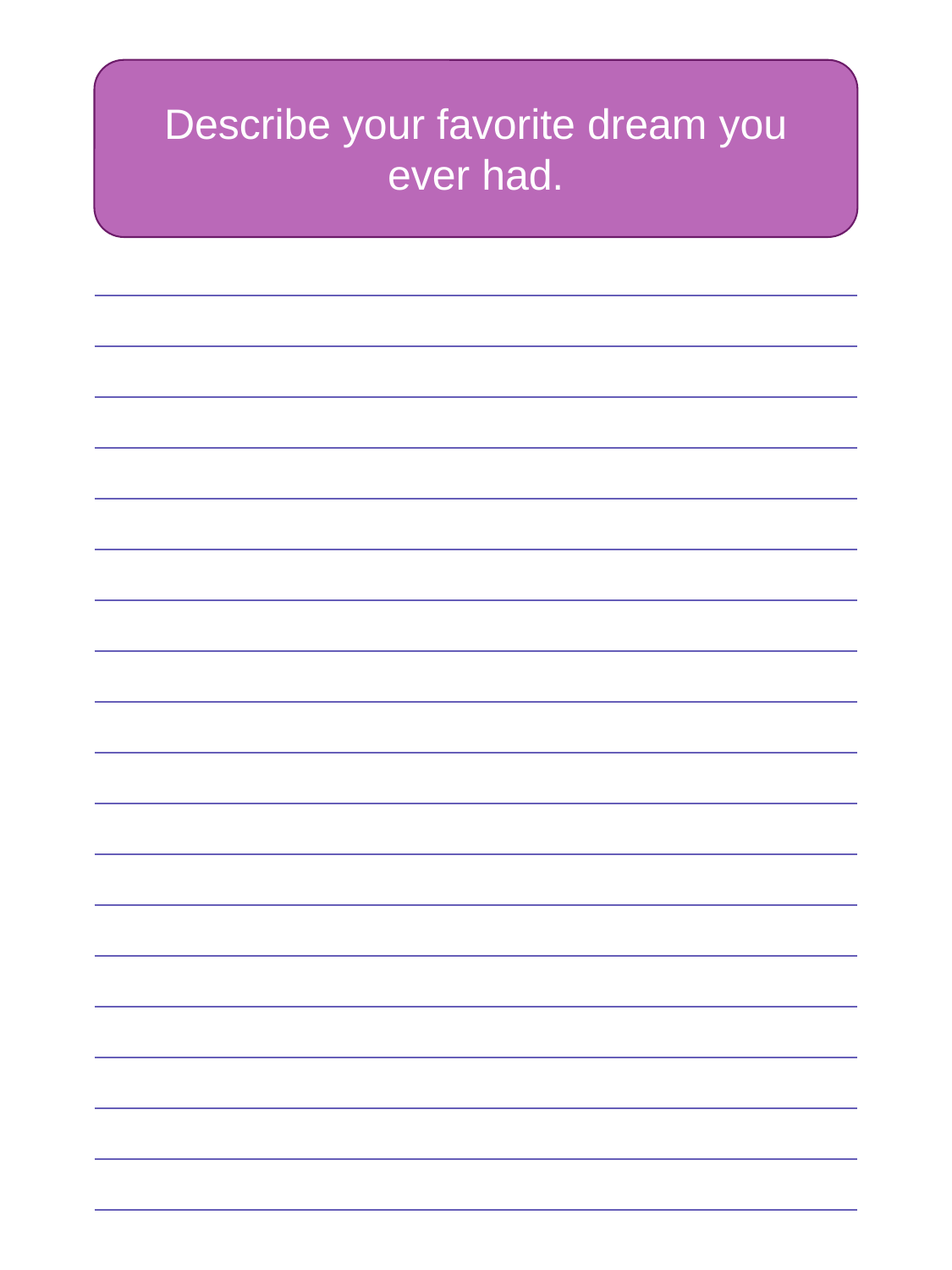

Describe your favorite dream you ever had.
|  |
| --- |
|  |
|  |
|  |
|  |
|  |
|  |
|  |
|  |
|  |
|  |
|  |
|  |
|  |
|  |
|  |
|  |
|  |